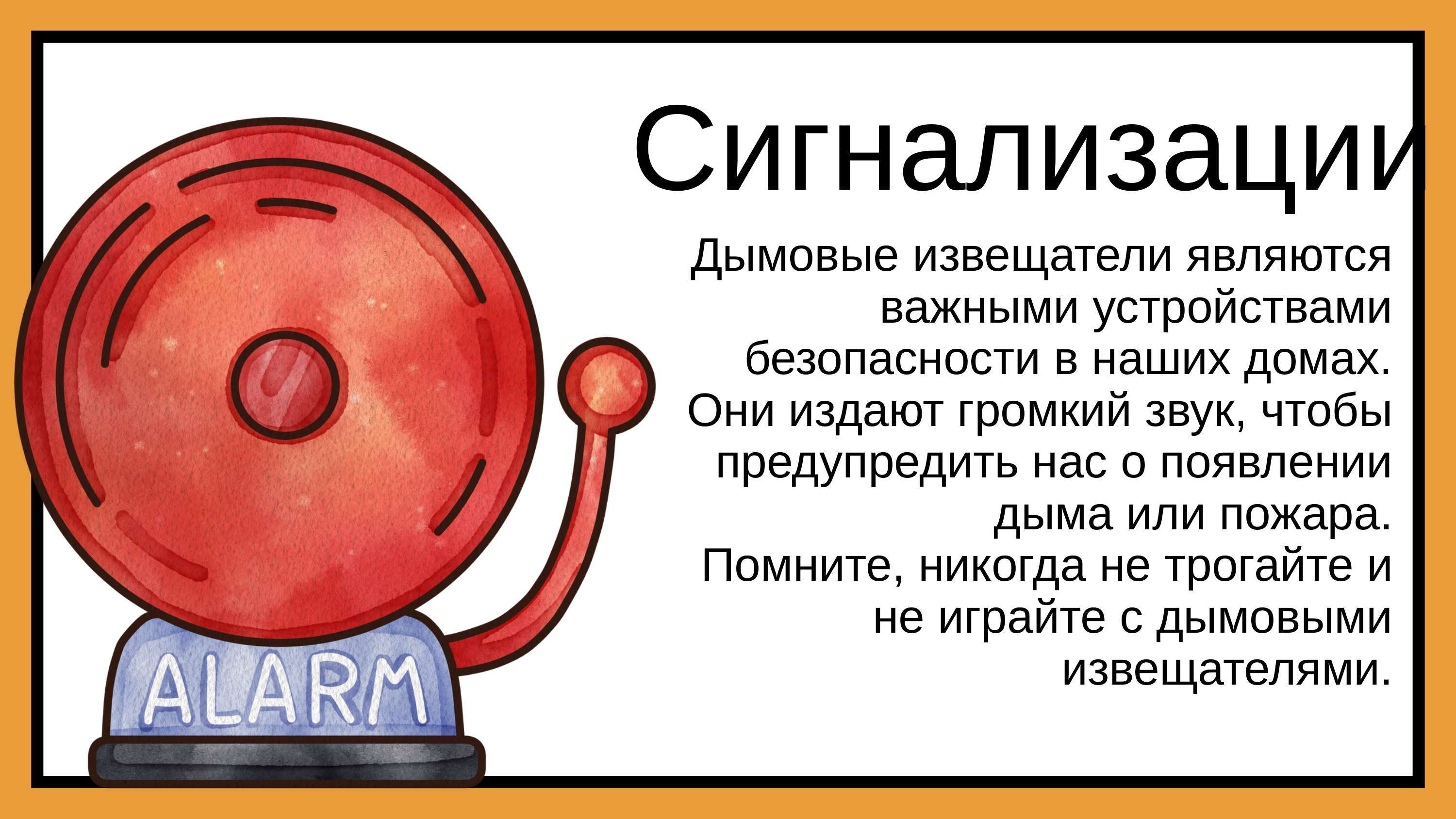

Сигнализации

Дымовые извещатели являются важными устройствами безопасности в наших домах.
Они издают громкий звук, чтобы предупредить нас о появлении дыма или пожара.
Помните, никогда не трогайте и не играйте с дымовыми извещателями.